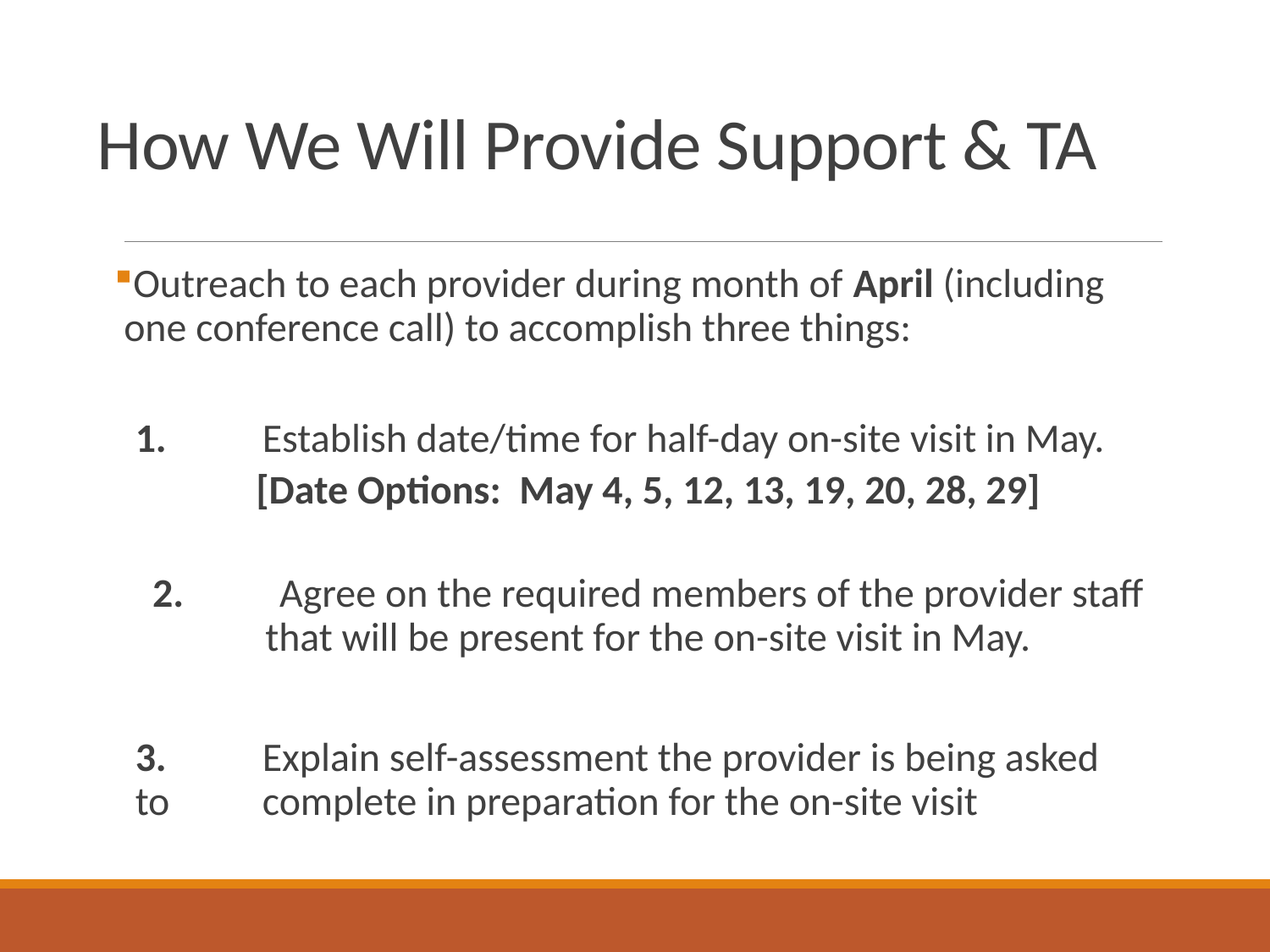

# How We Will Provide Support & TA
Outreach to each provider during month of April (including one conference call) to accomplish three things:

1.	Establish date/time for half-day on-site visit in May.
[Date Options:  May 4, 5, 12, 13, 19, 20, 28, 29]

2.	Agree on the required members of the provider staff that will be present for the on-site visit in May.

3.	Explain self-assessment the provider is being asked 	to 	complete in preparation for the on-site visit